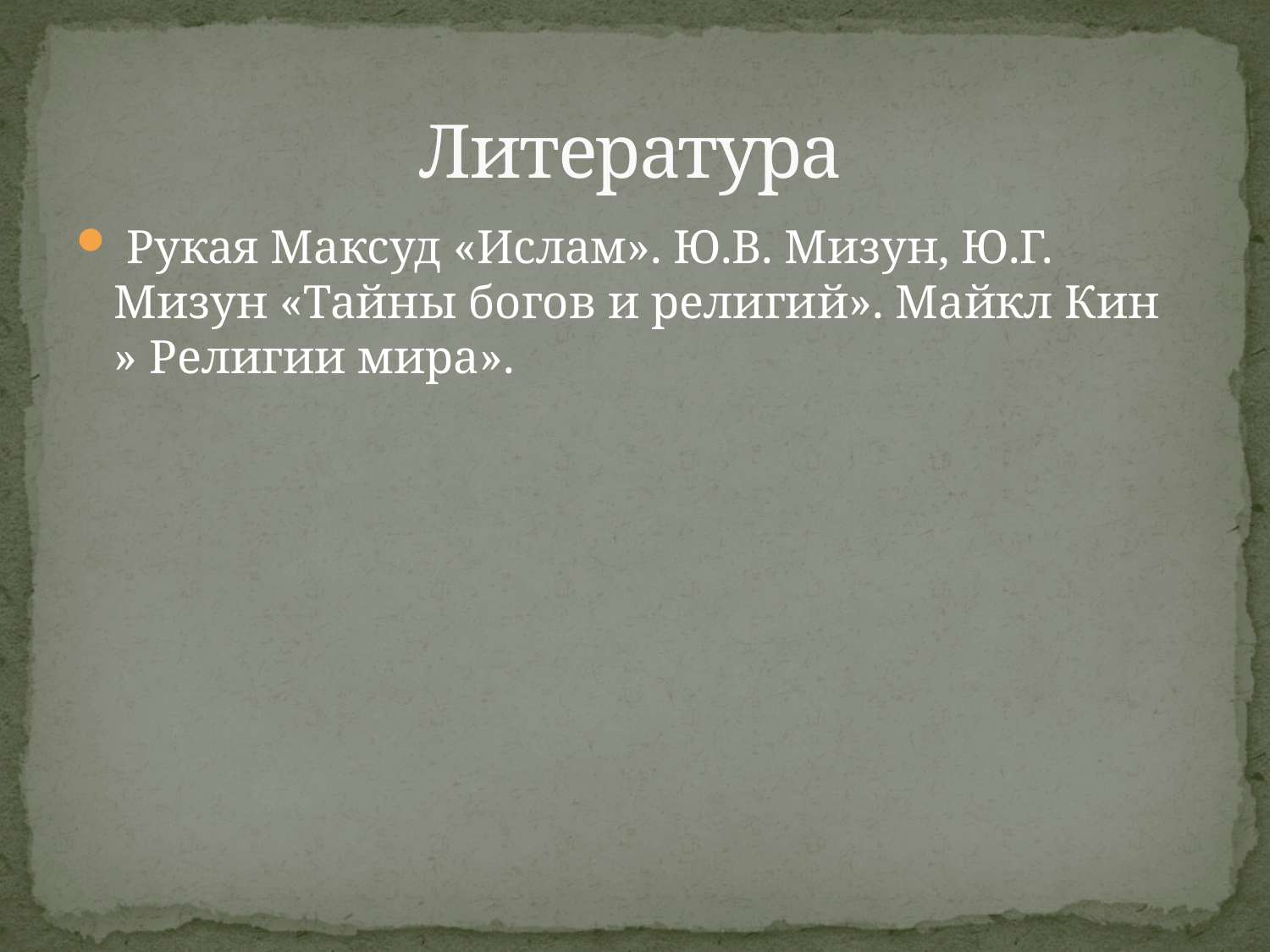

# Литература
 Рукая Максуд «Ислам». Ю.В. Мизун, Ю.Г. Мизун «Тайны богов и религий». Майкл Кин » Религии мира».